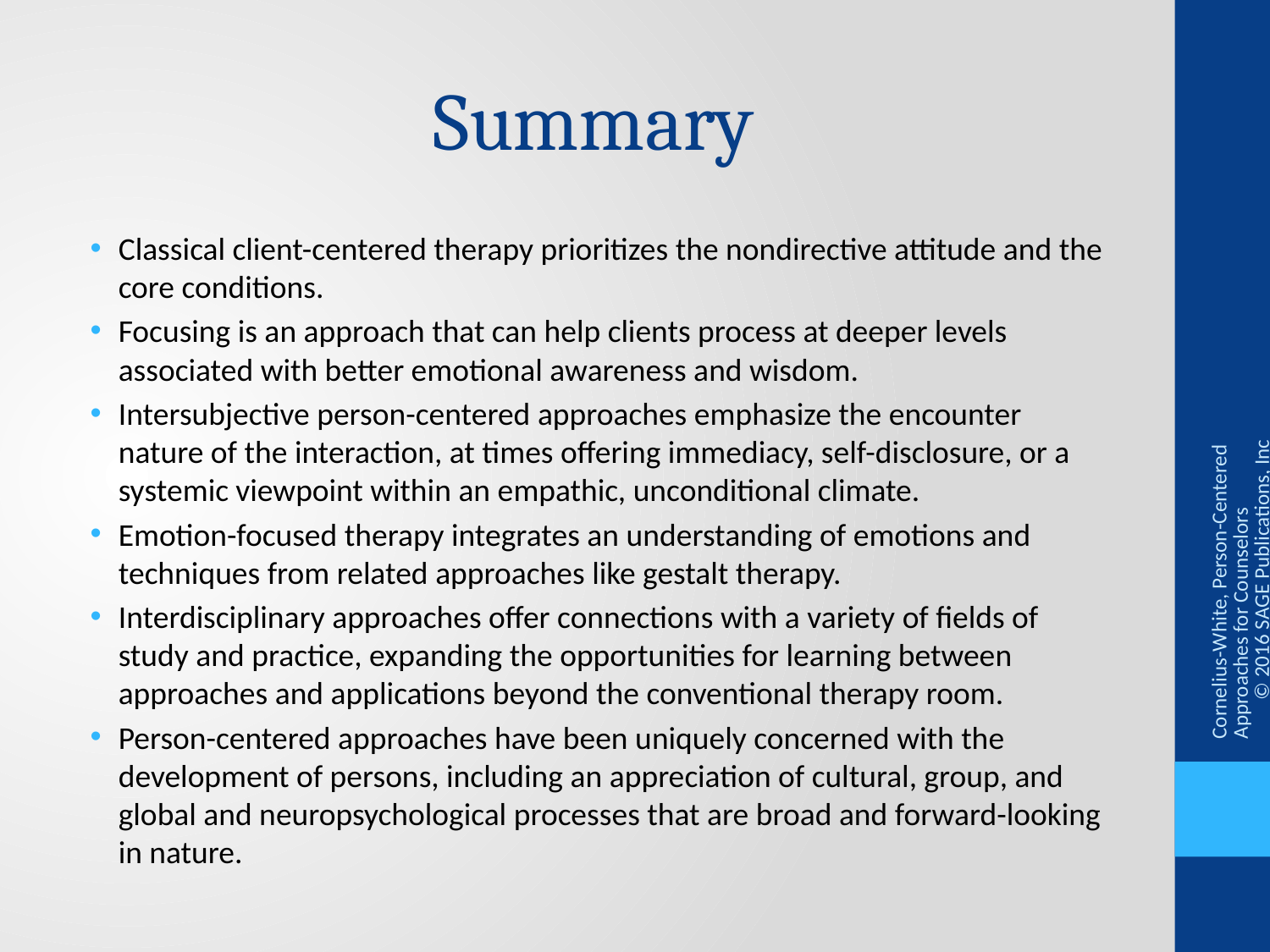

# Summary
Classical client-centered therapy prioritizes the nondirective attitude and the core conditions.
Focusing is an approach that can help clients process at deeper levels associated with better emotional awareness and wisdom.
Intersubjective person-centered approaches emphasize the encounter nature of the interaction, at times offering immediacy, self-disclosure, or a systemic viewpoint within an empathic, unconditional climate.
Emotion-focused therapy integrates an understanding of emotions and techniques from related approaches like gestalt therapy.
Interdisciplinary approaches offer connections with a variety of fields of study and practice, expanding the opportunities for learning between approaches and applications beyond the conventional therapy room.
Person-centered approaches have been uniquely concerned with the development of persons, including an appreciation of cultural, group, and global and neuropsychological processes that are broad and forward-looking in nature.

Cornelius-White, Person-Centered Approaches for Counselors                      © 2016 SAGE Publications, Inc.